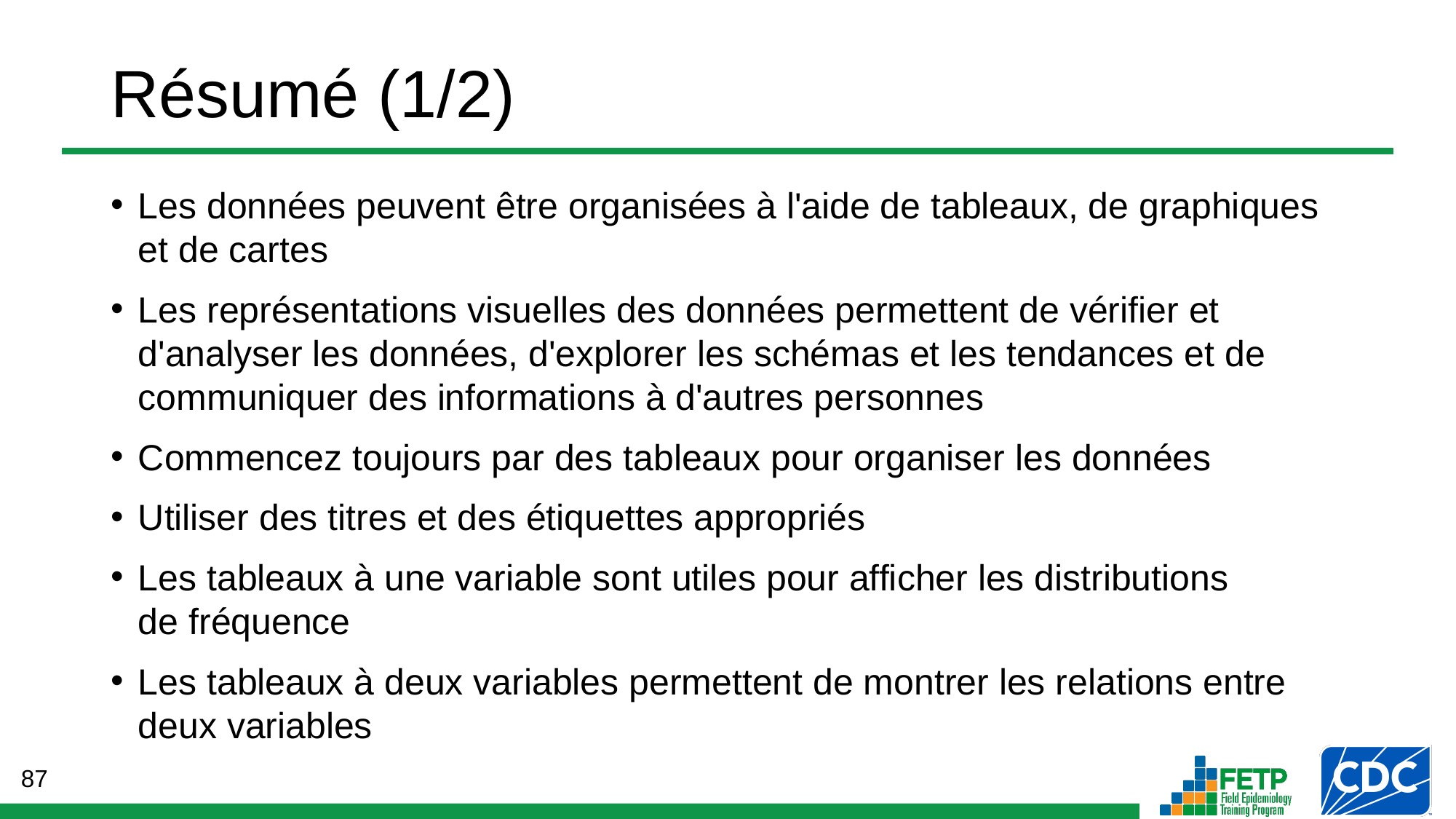

# Résumé (1/2)
Les données peuvent être organisées à l'aide de tableaux, de graphiques et de cartes
Les représentations visuelles des données permettent de vérifier et d'analyser les données, d'explorer les schémas et les tendances et de communiquer des informations à d'autres personnes
Commencez toujours par des tableaux pour organiser les données
Utiliser des titres et des étiquettes appropriés
Les tableaux à une variable sont utiles pour afficher les distributions
de fréquence
Les tableaux à deux variables permettent de montrer les relations entre deux variables